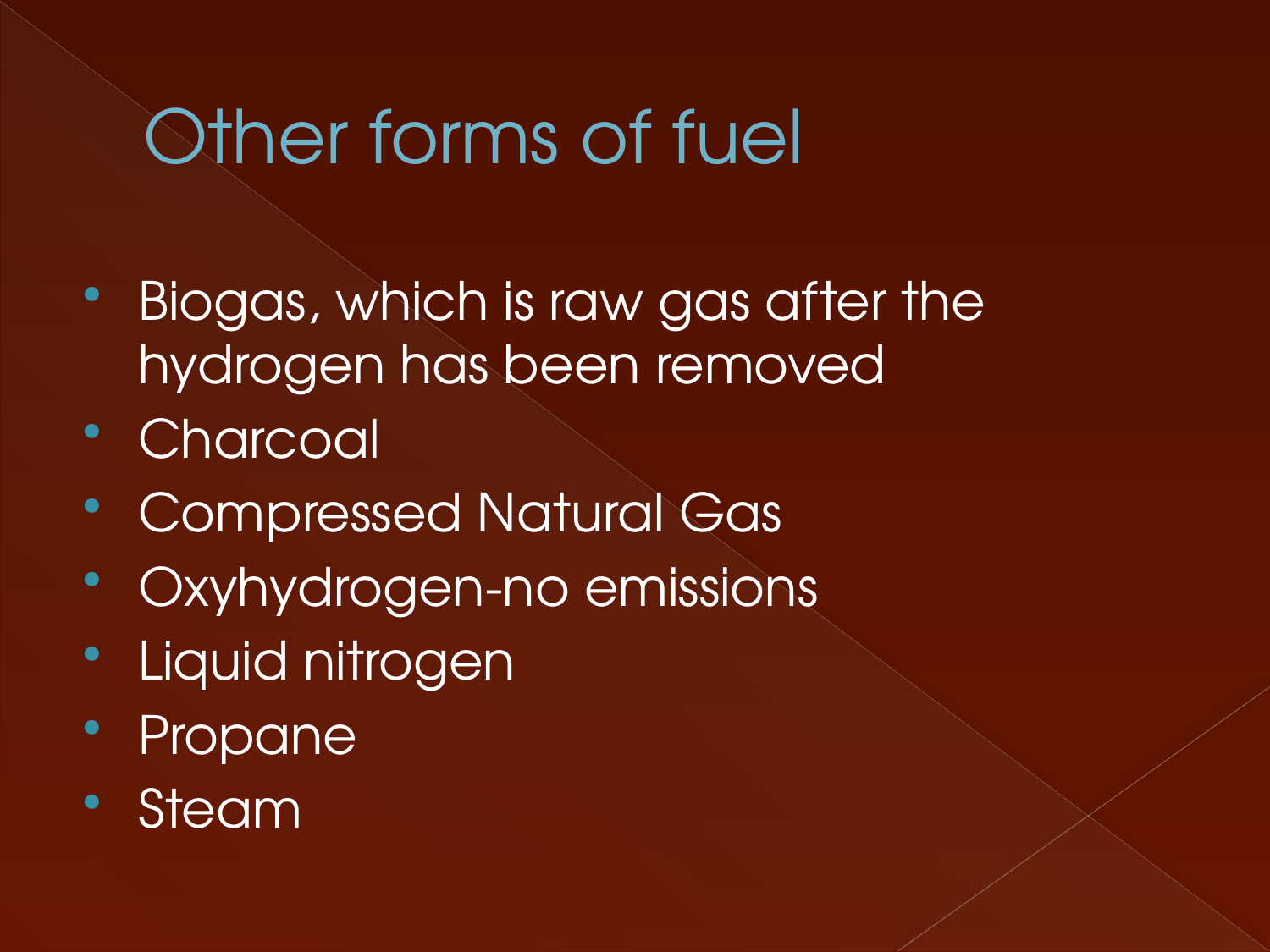

# Other forms of fuel
Biogas, which is raw gas after the hydrogen has been removed
Charcoal
Compressed Natural Gas
Oxyhydrogen-no emissions
Liquid nitrogen
Propane
Steam